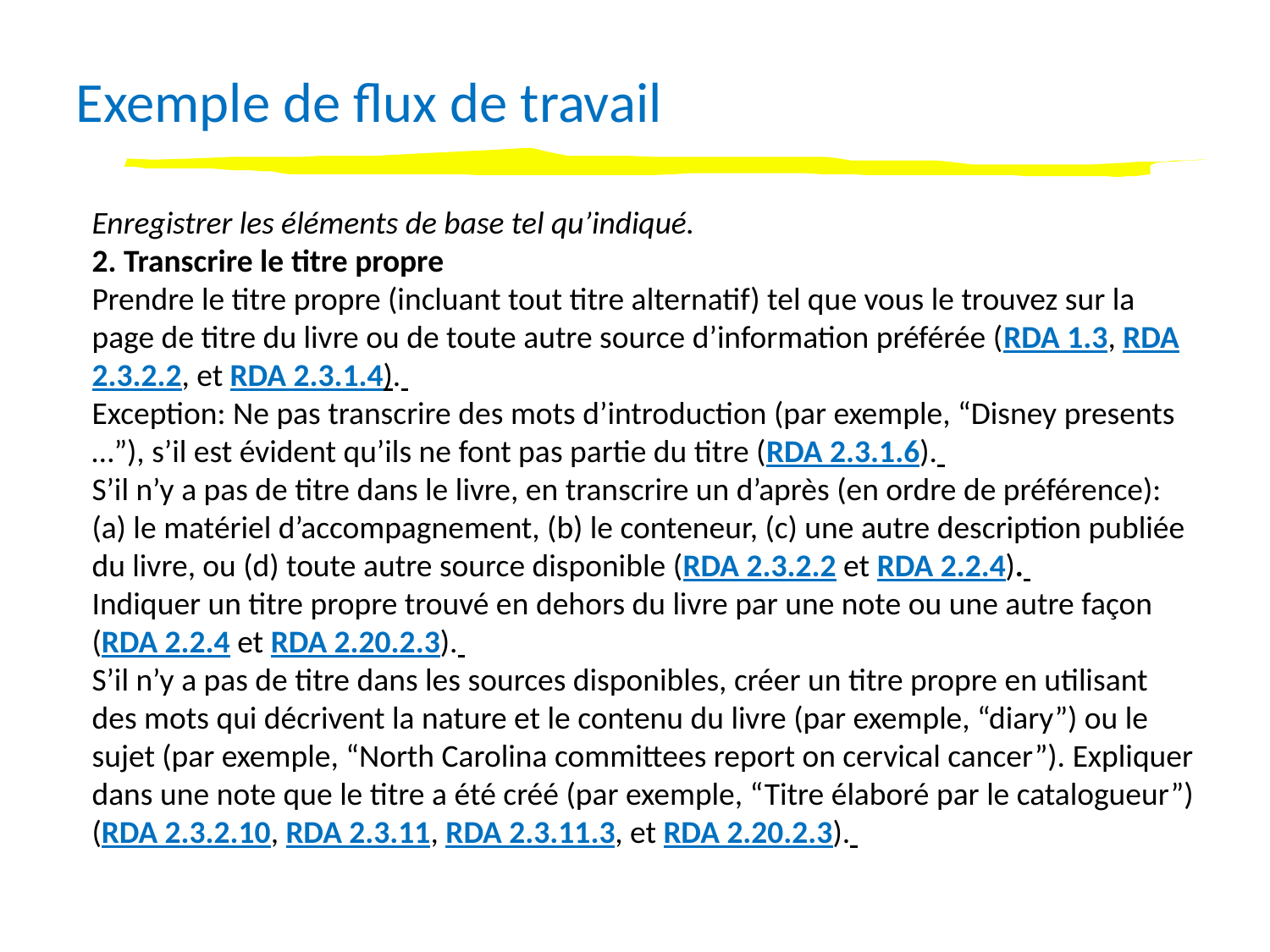

Exemple de flux de travail

Enregistrer les éléments de base tel qu’indiqué.
2. Transcrire le titre propre
Prendre le titre propre (incluant tout titre alternatif) tel que vous le trouvez sur la page de titre du livre ou de toute autre source d’information préférée (RDA 1.3, RDA 2.3.2.2, et RDA 2.3.1.4).
Exception: Ne pas transcrire des mots d’introduction (par exemple, “Disney presents …”), s’il est évident qu’ils ne font pas partie du titre (RDA 2.3.1.6).
S’il n’y a pas de titre dans le livre, en transcrire un d’après (en ordre de préférence): (a) le matériel d’accompagnement, (b) le conteneur, (c) une autre description publiée du livre, ou (d) toute autre source disponible (RDA 2.3.2.2 et RDA 2.2.4).
Indiquer un titre propre trouvé en dehors du livre par une note ou une autre façon (RDA 2.2.4 et RDA 2.20.2.3).
S’il n’y a pas de titre dans les sources disponibles, créer un titre propre en utilisant des mots qui décrivent la nature et le contenu du livre (par exemple, “diary”) ou le sujet (par exemple, “North Carolina committees report on cervical cancer”). Expliquer dans une note que le titre a été créé (par exemple, “Titre élaboré par le catalogueur”) (RDA 2.3.2.10, RDA 2.3.11, RDA 2.3.11.3, et RDA 2.20.2.3).